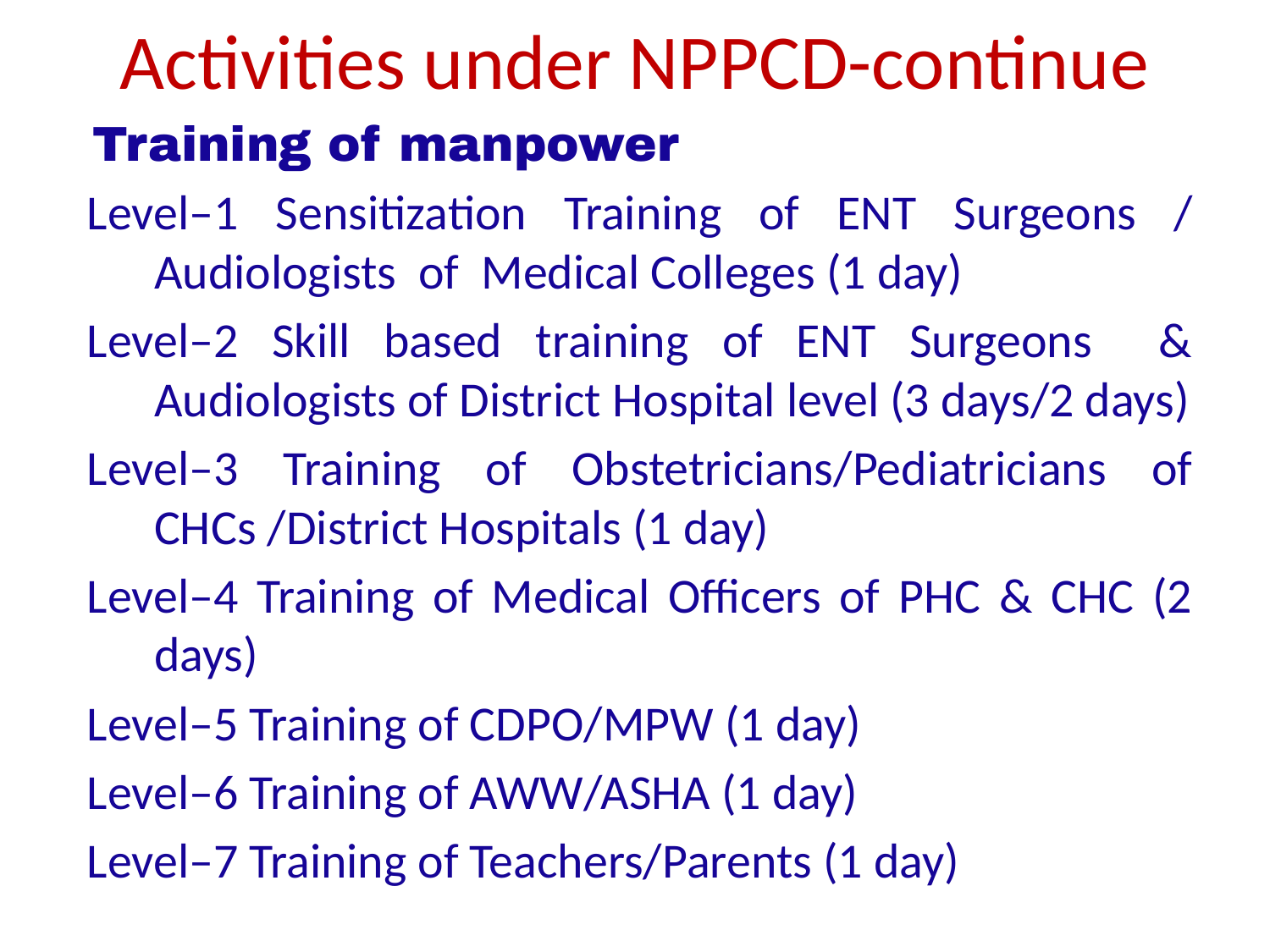

# Activities under NPPCD-continue
 Training of manpower
Level–1 Sensitization Training of ENT Surgeons / Audiologists  of  Medical Colleges (1 day)
Level–2 Skill based training of ENT Surgeons  & Audiologists of District Hospital level (3 days/2 days)
Level–3 Training of Obstetricians/Pediatricians of CHCs /District Hospitals (1 day)
Level–4 Training of Medical Officers of PHC & CHC (2 days)
Level–5 Training of CDPO/MPW (1 day)
Level–6 Training of AWW/ASHA (1 day)
Level–7 Training of Teachers/Parents (1 day)